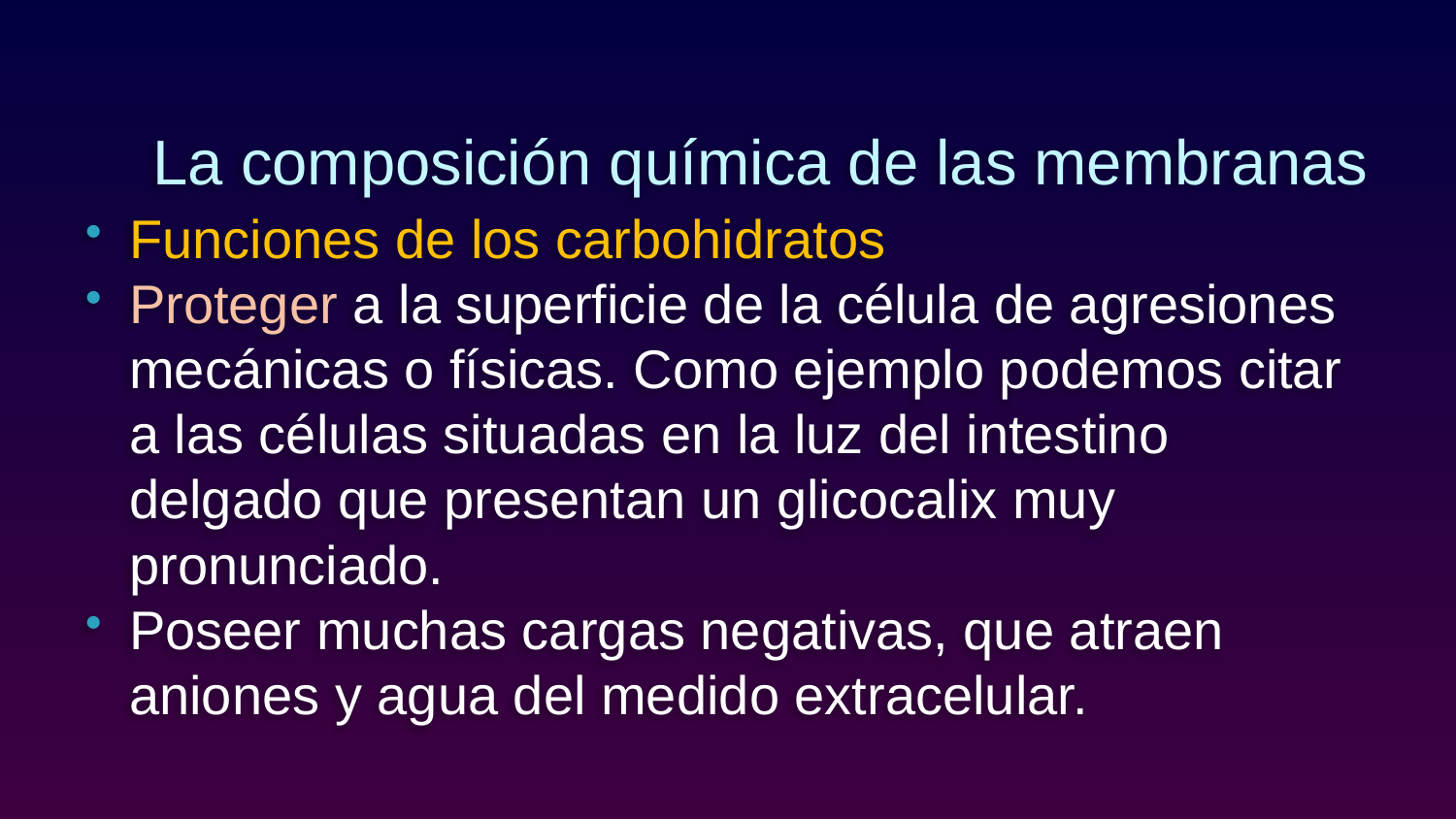

# La composición química de las membranas
Funciones de los carbohidratos
Proteger a la superficie de la célula de agresiones mecánicas o físicas. Como ejemplo podemos citar a las células situadas en la luz del intestino delgado que presentan un glicocalix muy pronunciado.
Poseer muchas cargas negativas, que atraen aniones y agua del medido extracelular.